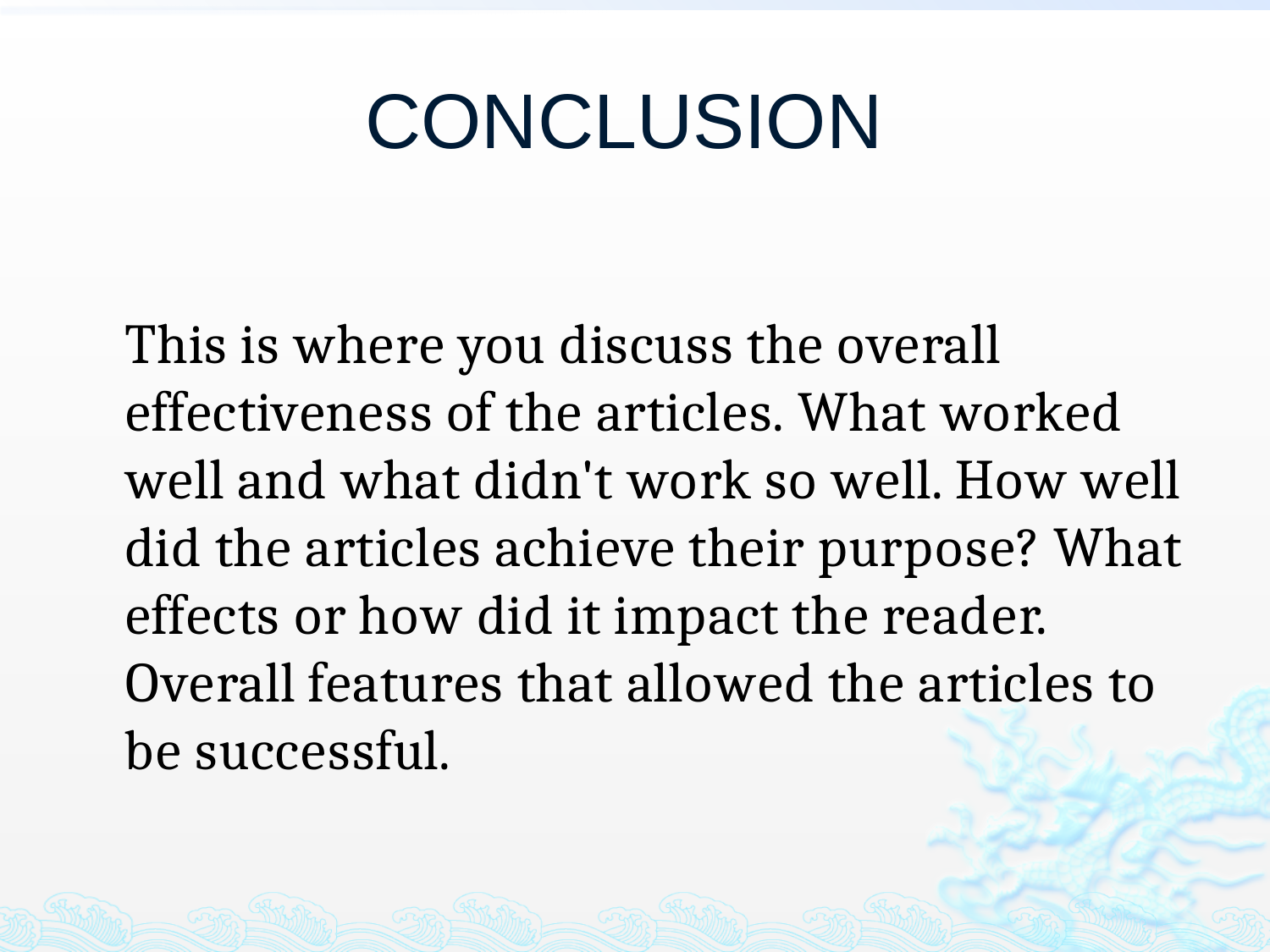

# CONCLUSION

	This is where you discuss the overall effectiveness of the articles. What worked well and what didn't work so well. How well did the articles achieve their purpose? What effects or how did it impact the reader. Overall features that allowed the articles to be successful.